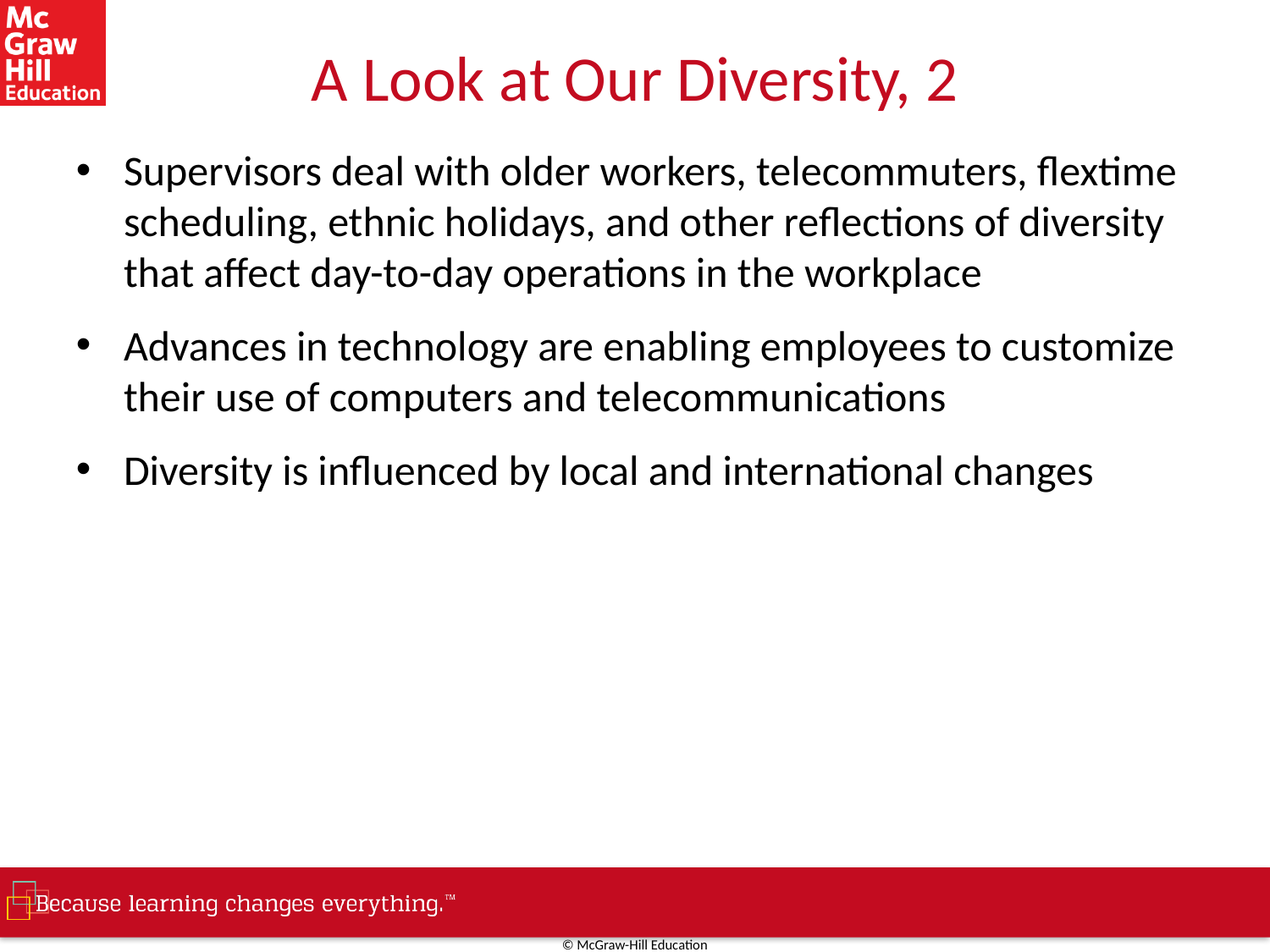

# A Look at Our Diversity, 2
Supervisors deal with older workers, telecommuters, flextime scheduling, ethnic holidays, and other reflections of diversity that affect day-to-day operations in the workplace
Advances in technology are enabling employees to customize their use of computers and telecommunications
Diversity is influenced by local and international changes